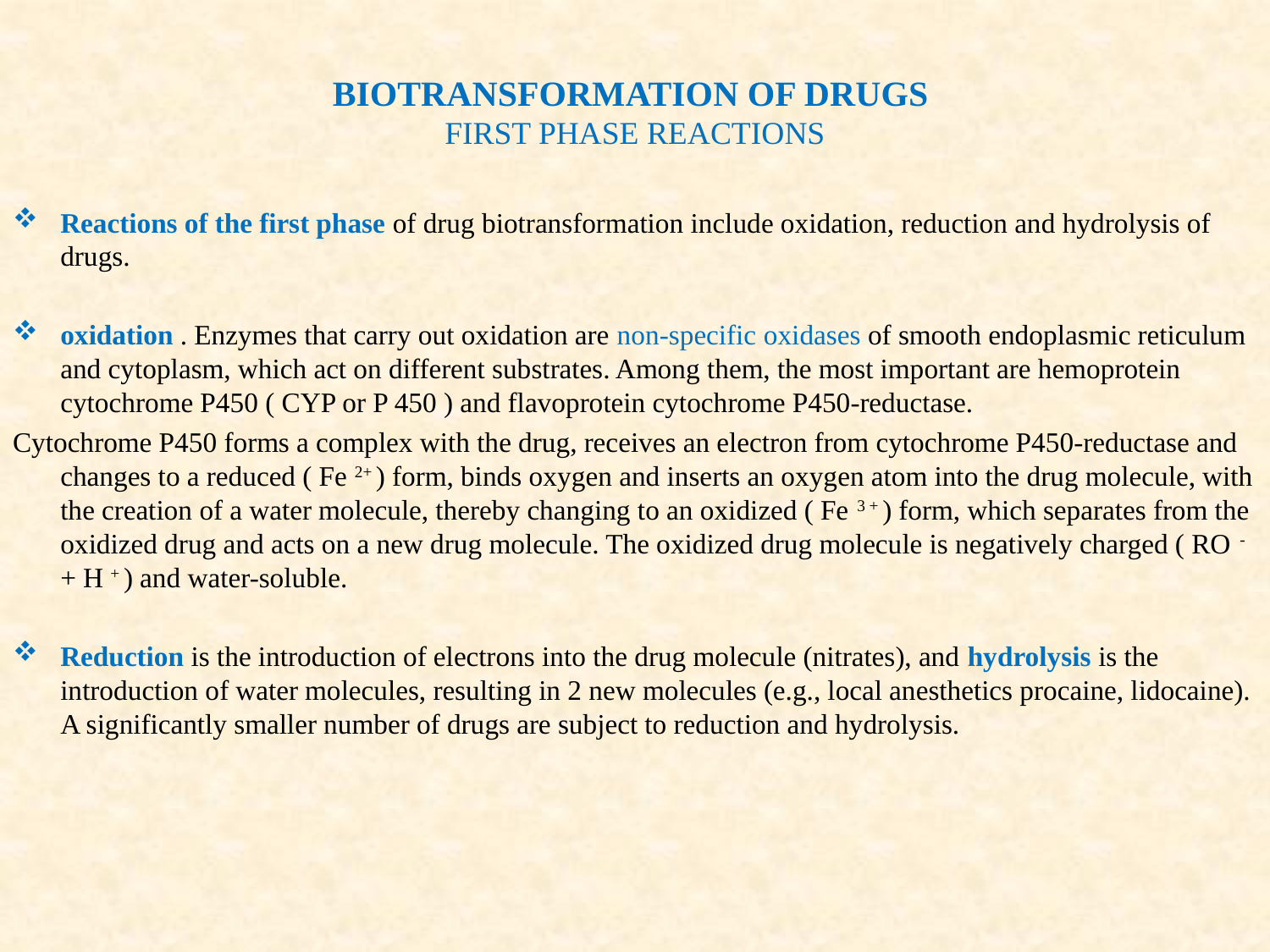

# BIOTRANSFORMATION OF DRUGS FIRST PHASE REACTIONS

Reactions of the first phase of drug biotransformation include oxidation, reduction and hydrolysis of drugs.

oxidation . Enzymes that carry out oxidation are non-specific oxidases of smooth endoplasmic reticulum and cytoplasm, which act on different substrates. Among them, the most important are hemoprotein cytochrome P450 ( CYP or P 450 ) and flavoprotein cytochrome P450-reductase.
Cytochrome P450 forms a complex with the drug, receives an electron from cytochrome P450-reductase and changes to a reduced ( Fe 2+ ) form, binds oxygen and inserts an oxygen atom into the drug molecule, with the creation of a water molecule, thereby changing to an oxidized ( Fe 3 + ) form, which separates from the oxidized drug and acts on a new drug molecule. The oxidized drug molecule is negatively charged ( RO - + H + ) and water-soluble.

Reduction is the introduction of electrons into the drug molecule (nitrates), and hydrolysis is the introduction of water molecules, resulting in 2 new molecules (e.g., local anesthetics procaine, lidocaine). A significantly smaller number of drugs are subject to reduction and hydrolysis.